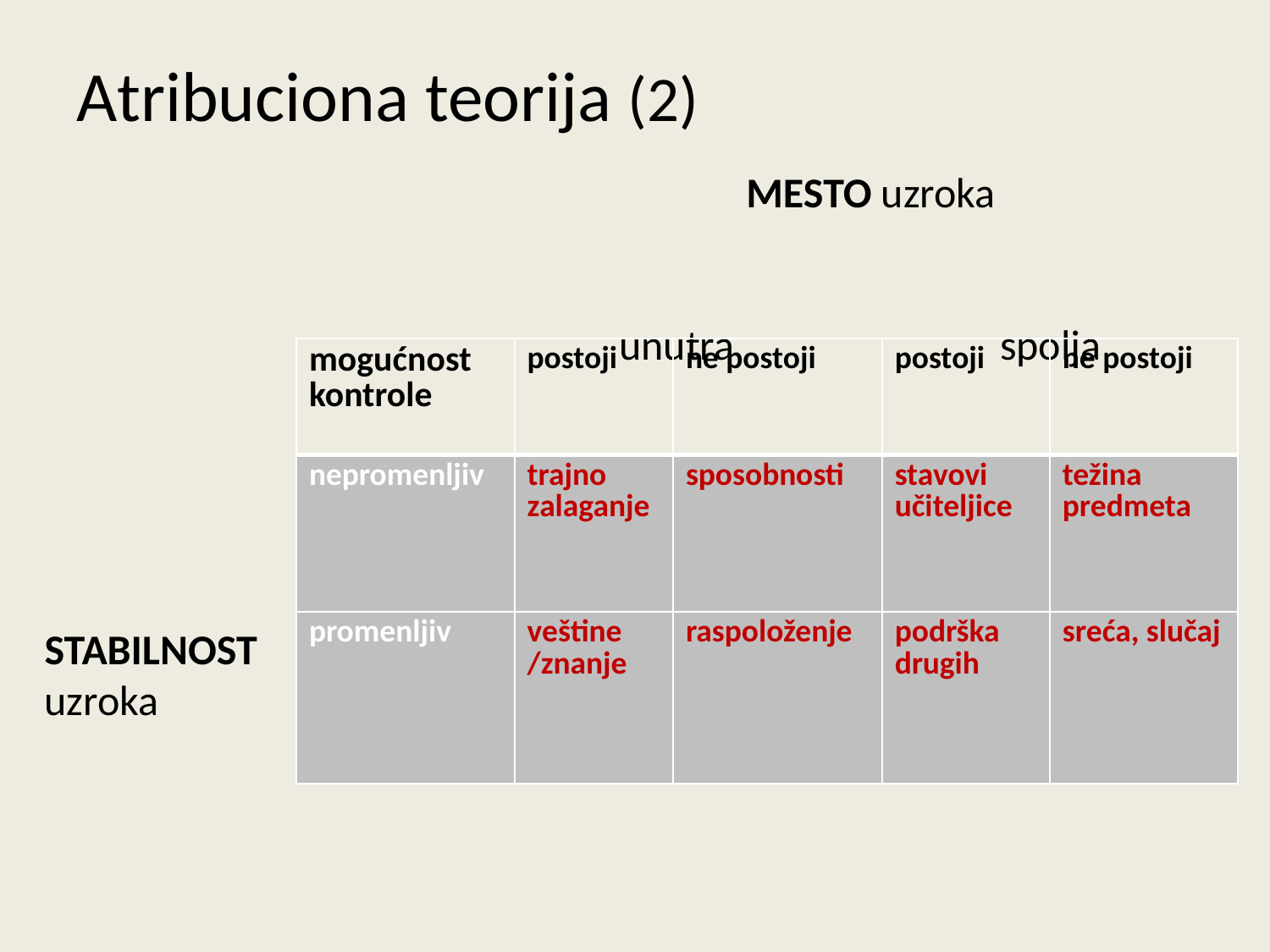

# Atribuciona teorija (2)
					       MESTO uzroka

				       unutra 		       spolja

STABILNOST
uzroka

| mogućnost kontrole | postoji | ne postoji | postoji | ne postoji |
| --- | --- | --- | --- | --- |
| nepromenljiv | trajno zalaganje | sposobnosti | stavovi učiteljice | težina predmeta |
| promenljiv | veštine /znanje | raspoloženje | podrška drugih | sreća, slučaj |